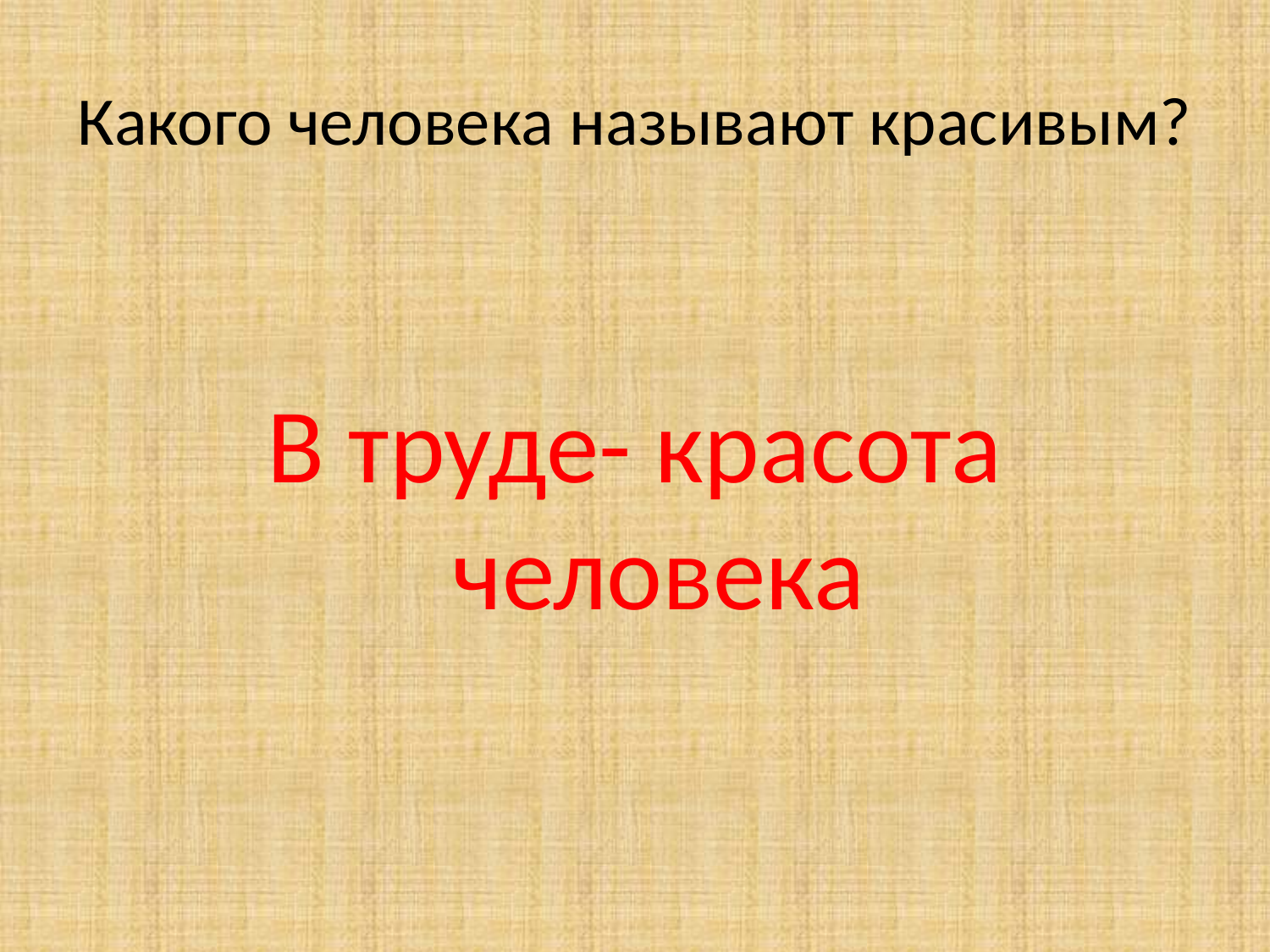

# Какого человека называют красивым?

В труде- красота человека